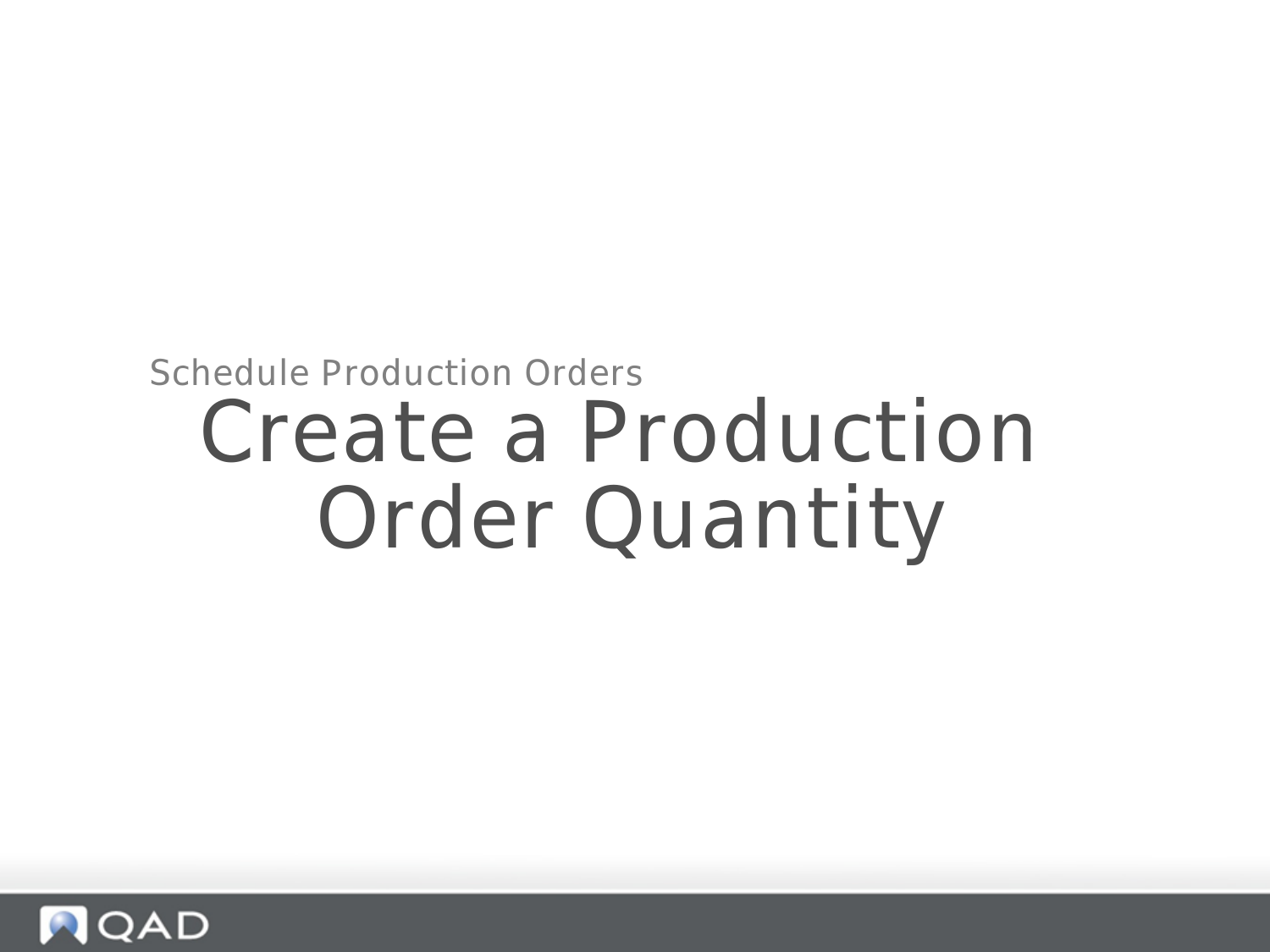

Schedule Production Orders
Create a Production
Order Quantity